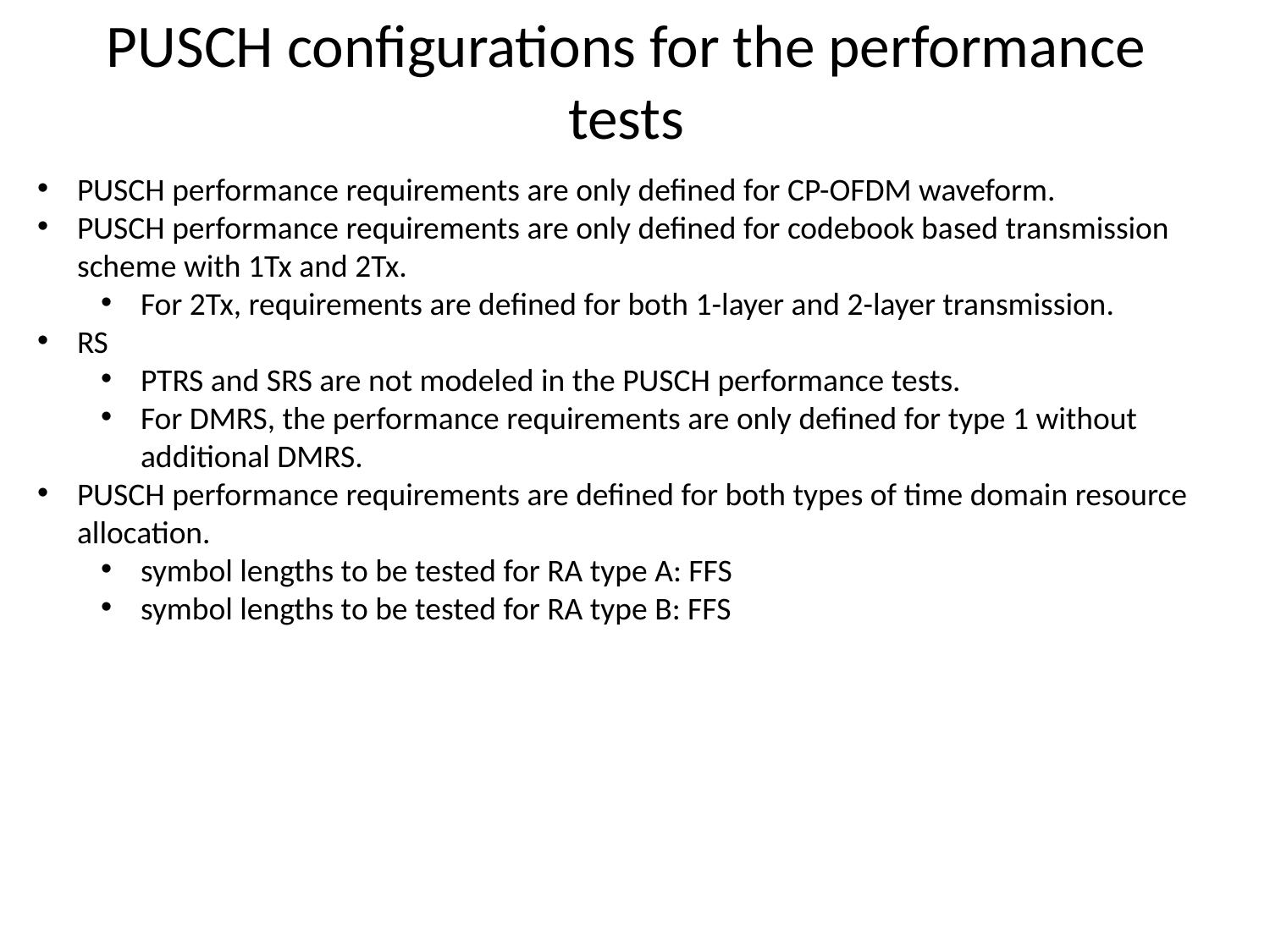

# PUSCH configurations for the performance tests
PUSCH performance requirements are only defined for CP-OFDM waveform.
PUSCH performance requirements are only defined for codebook based transmission scheme with 1Tx and 2Tx.
For 2Tx, requirements are defined for both 1-layer and 2-layer transmission.
RS
PTRS and SRS are not modeled in the PUSCH performance tests.
For DMRS, the performance requirements are only defined for type 1 without additional DMRS.
PUSCH performance requirements are defined for both types of time domain resource allocation.
symbol lengths to be tested for RA type A: FFS
symbol lengths to be tested for RA type B: FFS